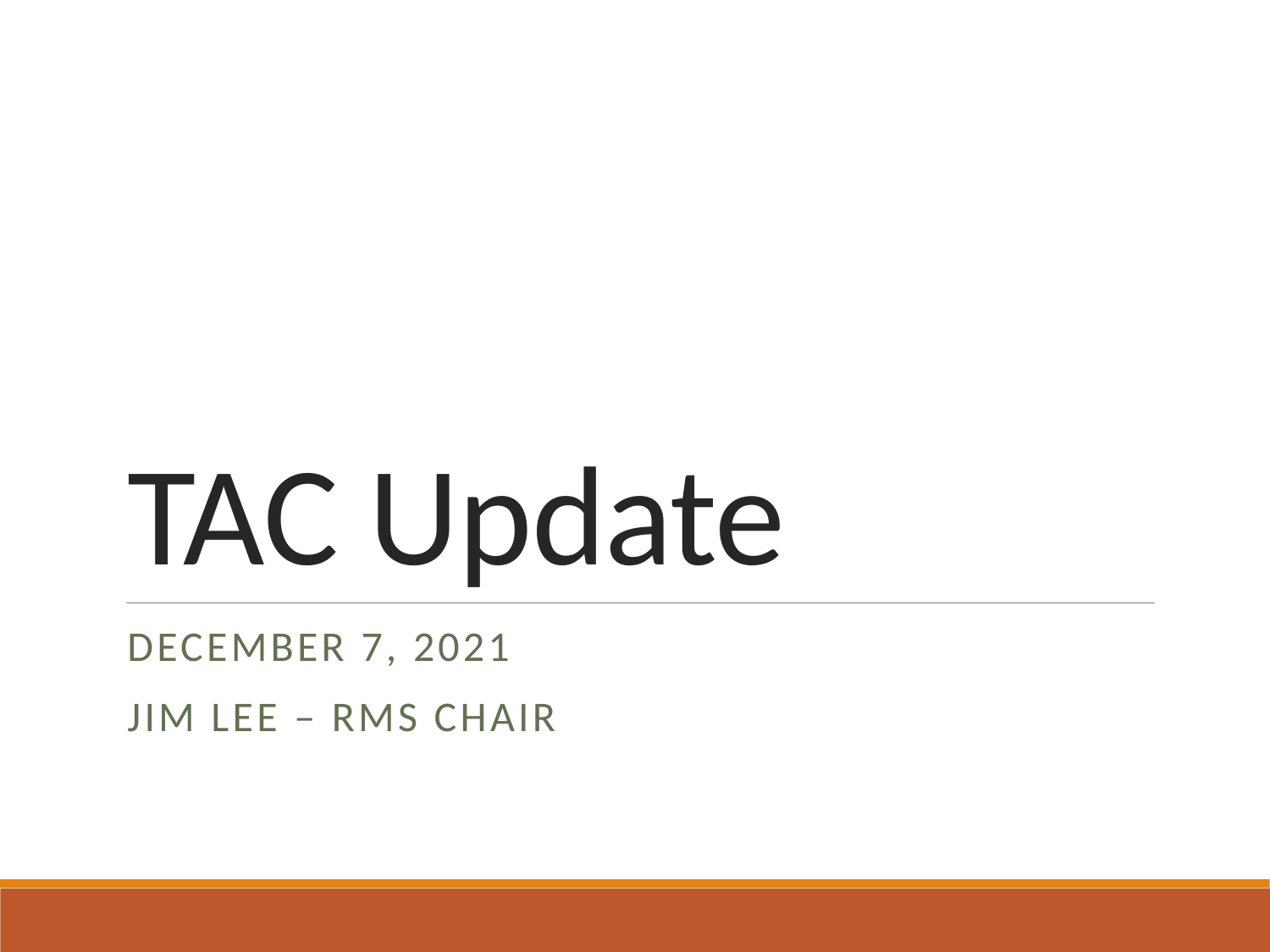

# TAC Update
December 7, 2021
Jim Lee – rms chair